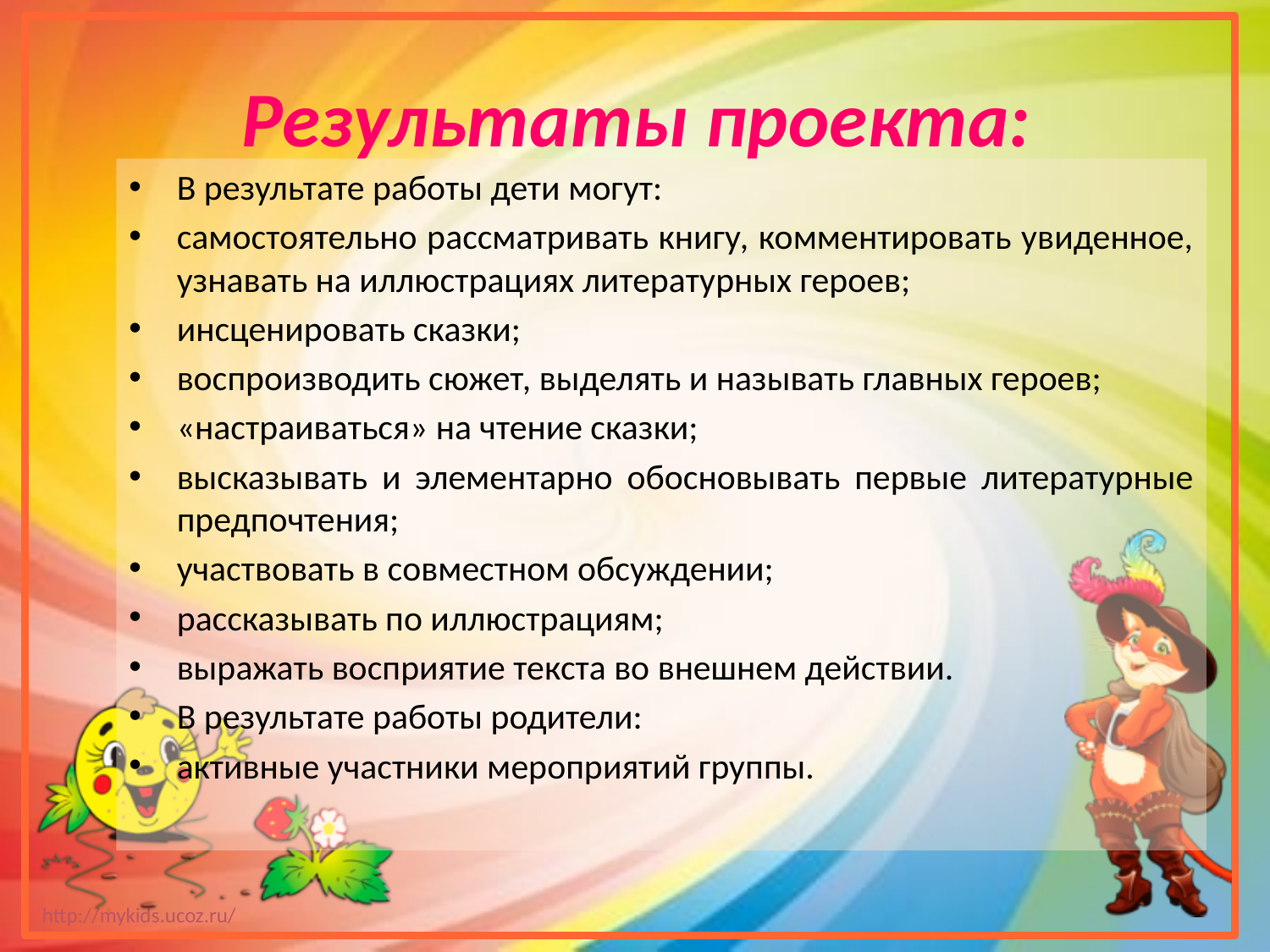

Результаты проекта:
В результате работы дети могут:
самостоятельно рассматривать книгу, комментировать увиденное, узнавать на иллюстрациях литературных героев;
инсценировать сказки;
воспроизводить сюжет, выделять и называть главных героев;
«настраиваться» на чтение сказки;
высказывать и элементарно обосновывать первые литературные предпочтения;
участвовать в совместном обсуждении;
рассказывать по иллюстрациям;
выражать восприятие текста во внешнем действии.
В результате работы родители:
активные участники мероприятий группы.